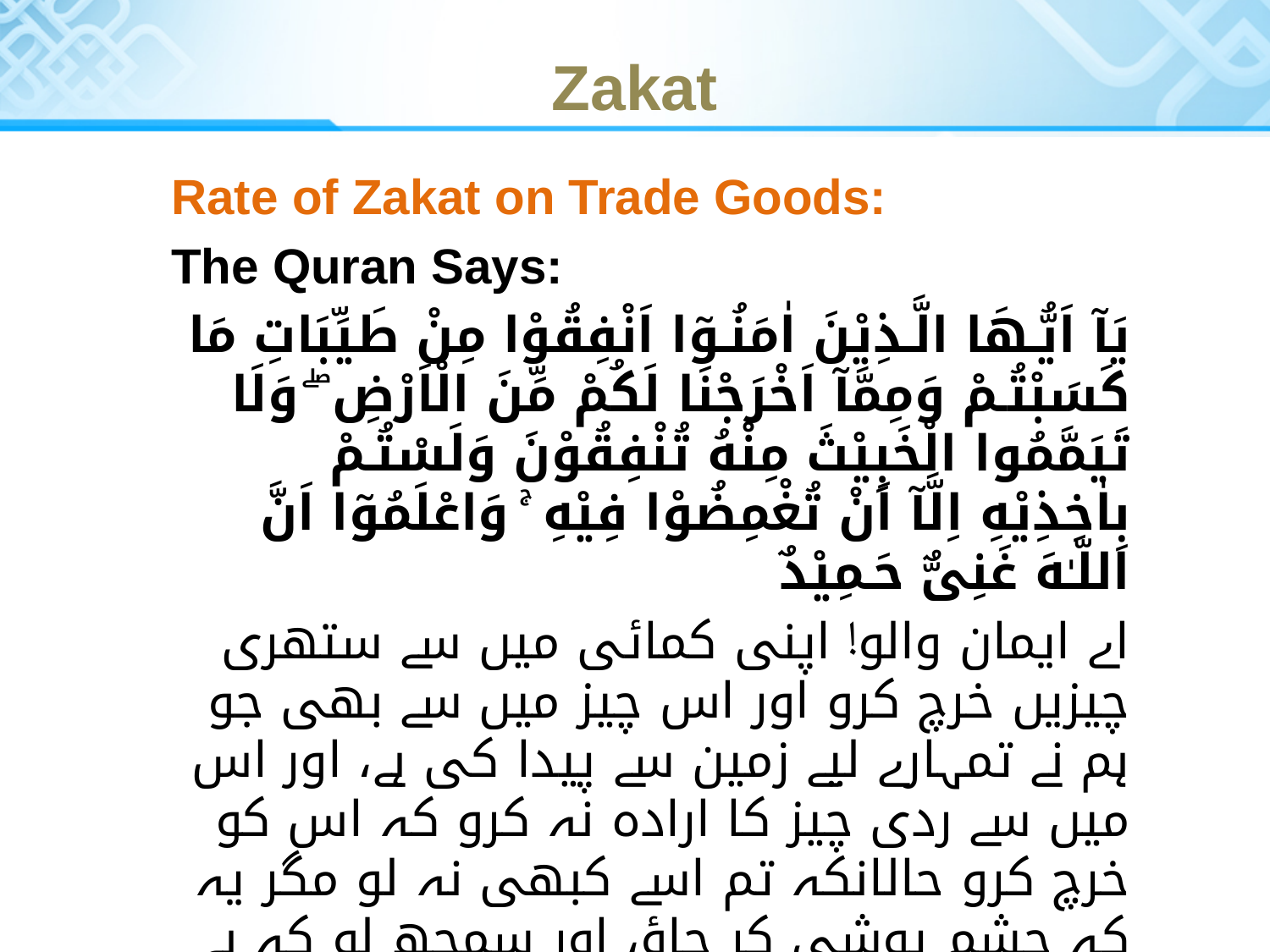

Zakat

Rate of Zakat on Trade Goods:
The Quran Says:
يَآ اَيُّـهَا الَّـذِيْنَ اٰمَنُـوٓا اَنْفِقُوْا مِنْ طَيِّبَاتِ مَا كَسَبْتُـمْ وَمِمَّآ اَخْرَجْنَا لَكُمْ مِّنَ الْاَرْضِ ۖ وَلَا تَيَمَّمُوا الْخَبِيْثَ مِنْهُ تُنْفِقُوْنَ وَلَسْتُـمْ بِاٰخِذِيْهِ اِلَّآ اَنْ تُغْمِضُوْا فِيْهِ ۚ وَاعْلَمُوٓا اَنَّ اللّـٰهَ غَنِىٌّ حَـمِيْدٌ
اے ایمان والو! اپنی کمائی میں سے ستھری چیزیں خرچ کرو اور اس چیز میں سے بھی جو ہم نے تمہارے لیے زمین سے پیدا کی ہے، اور اس میں سے ردی چیز کا ارادہ نہ کرو کہ اس کو خرچ کرو حالانکہ تم اسے کبھی نہ لو مگر یہ کہ چشم پوشی کر جاؤ، اور سمجھ لو کہ بے شک اللہ بے پروا تعریف کیا ہوا ہے۔
[Surah-e-Baqarah, 2:   267]